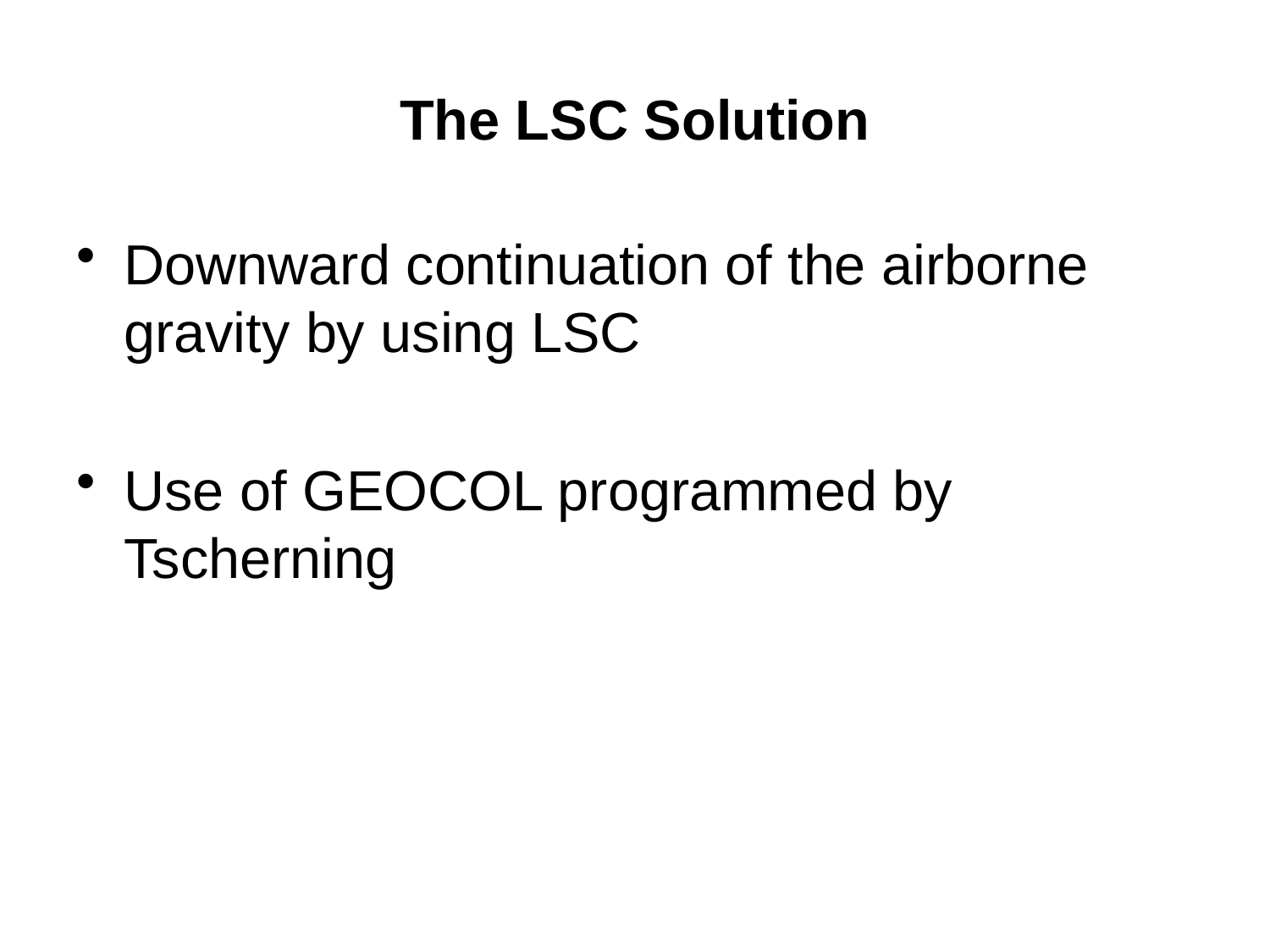

# The LSC Solution
Downward continuation of the airborne gravity by using LSC

Use of GEOCOL programmed by Tscherning